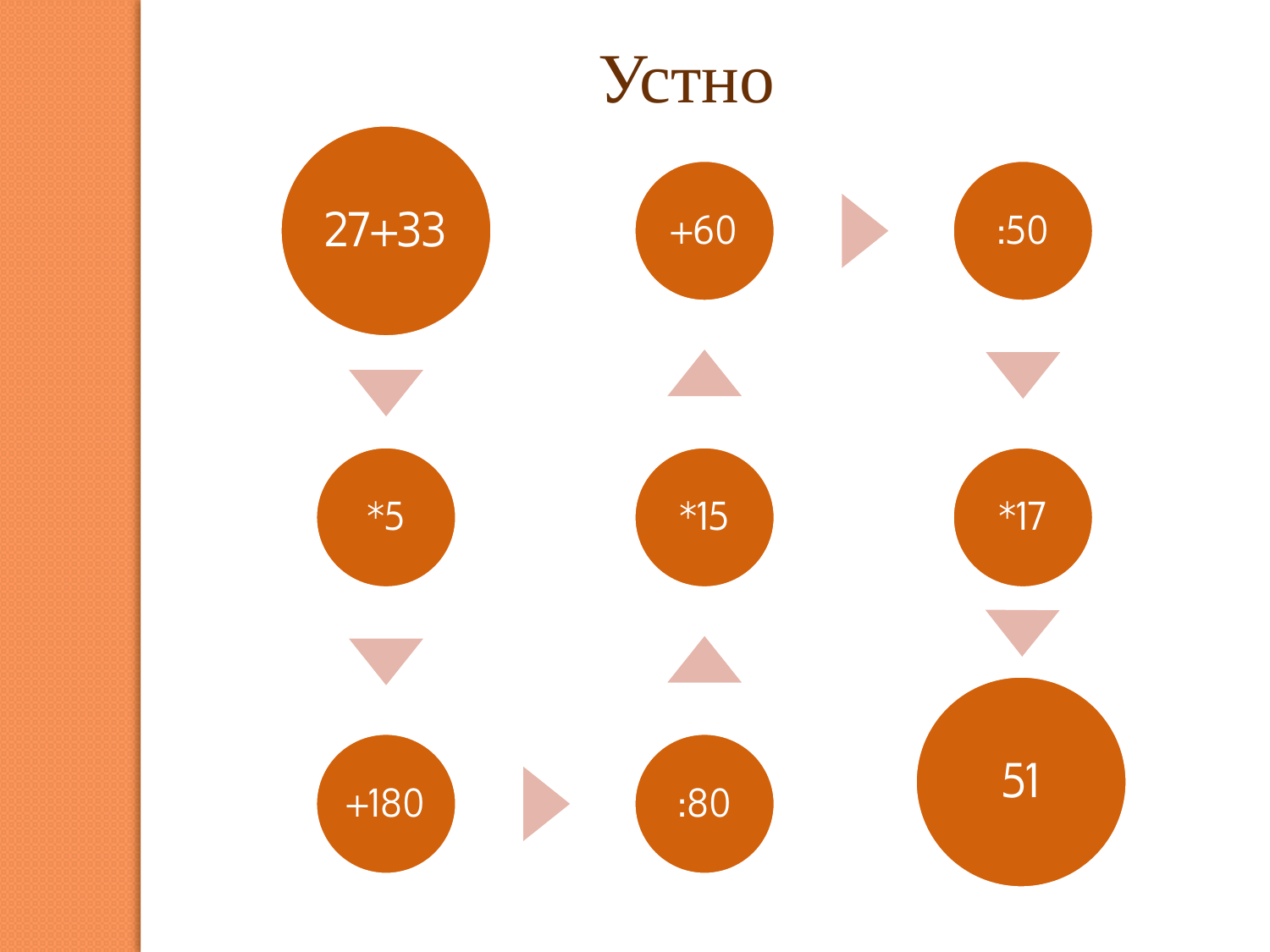

Устно
27+33
*5
+180
:80
*15
+60
:50
*17
51